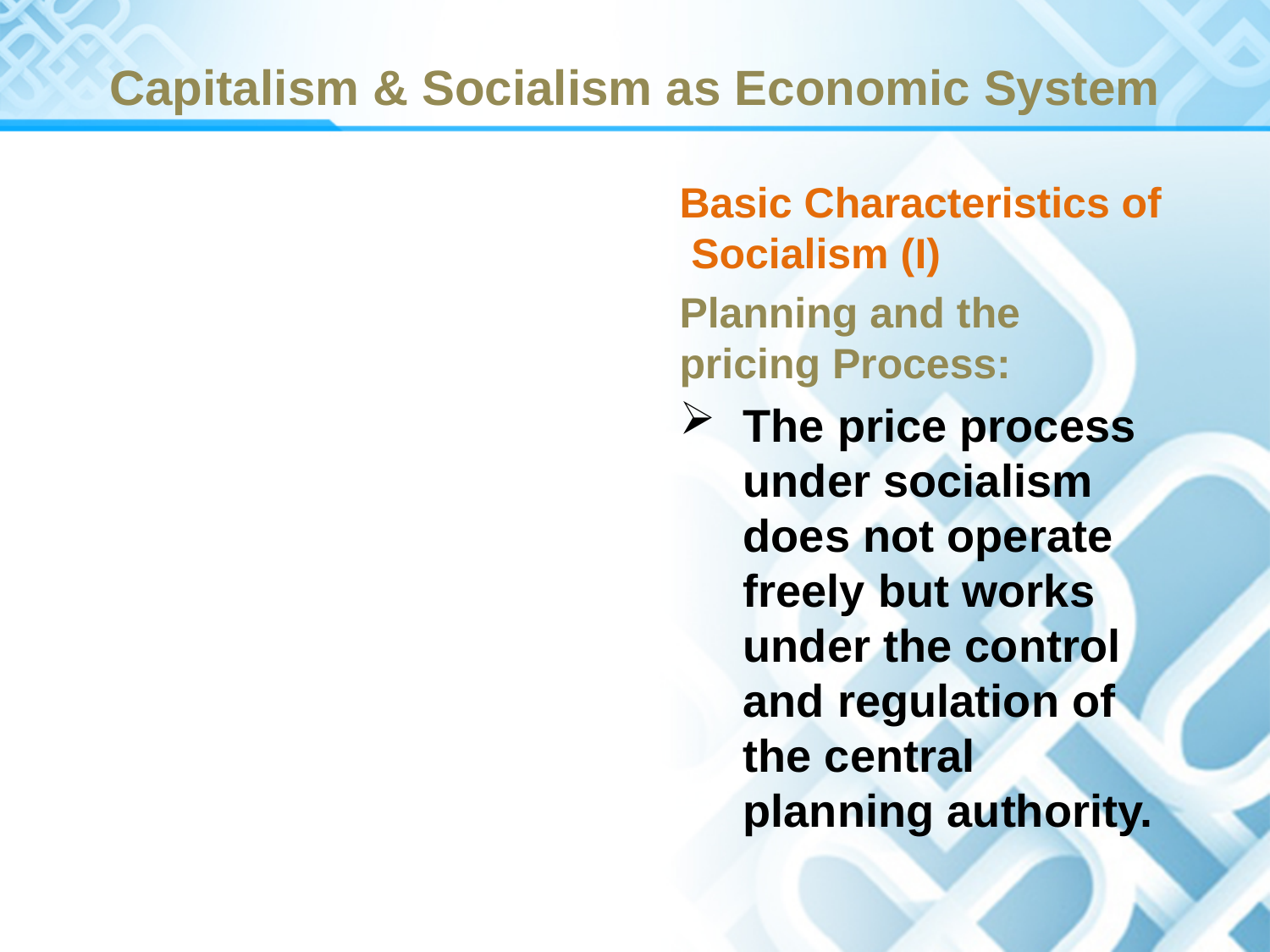

# Capitalism & Socialism as Economic System
Basic Characteristics of  Socialism (I)
Planning and the pricing Process:
The price process under socialism does not operate freely but works under the control and regulation of the central planning authority.